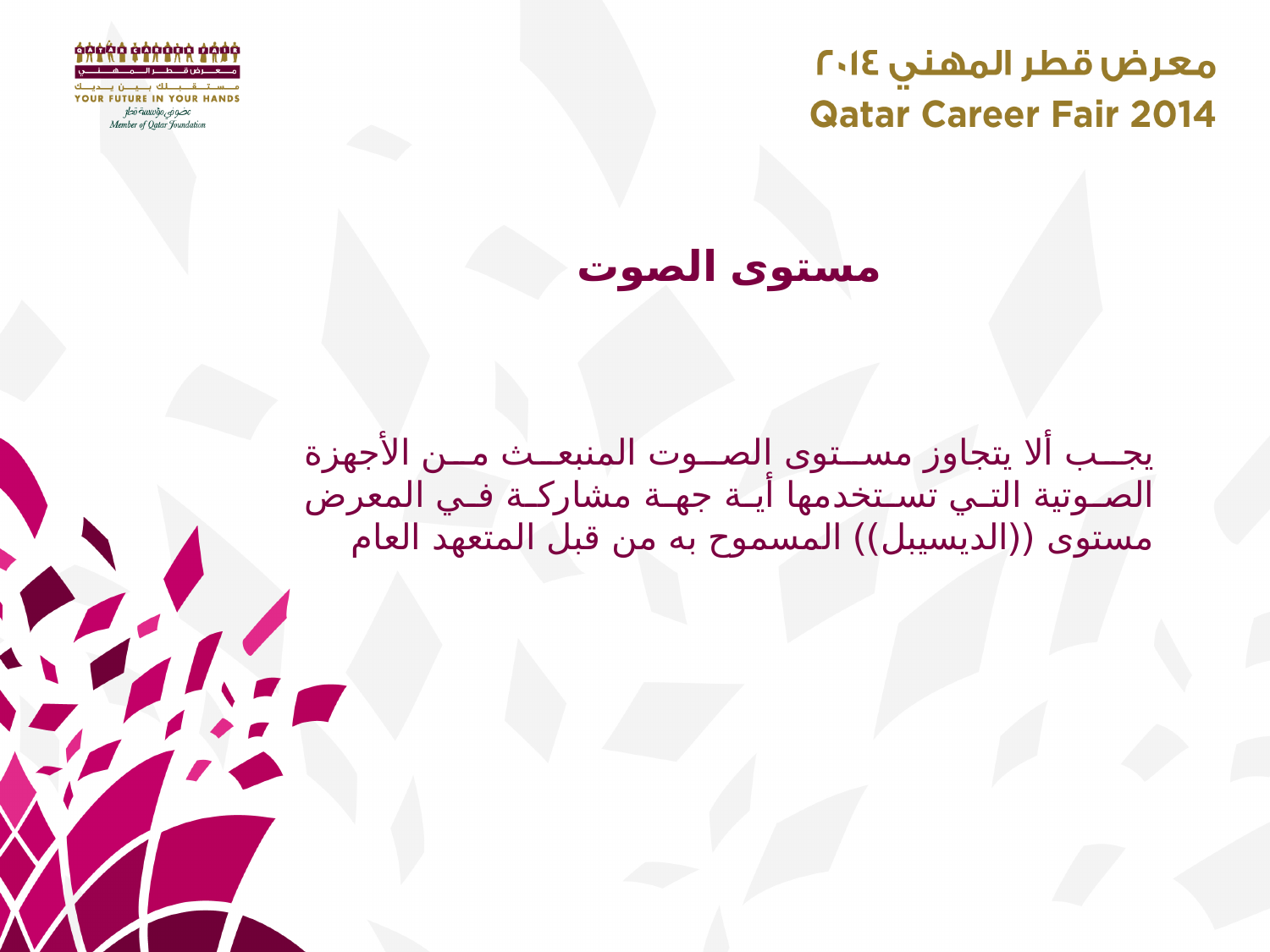

مستوى الصوت

يجب ألا يتجاوز مستوى الصوت المنبعث من الأجهزة الصوتية التي تستخدمها أية جهة مشاركة في المعرض مستوى ((الديسيبل)) المسموح به من قبل المتعهد العام